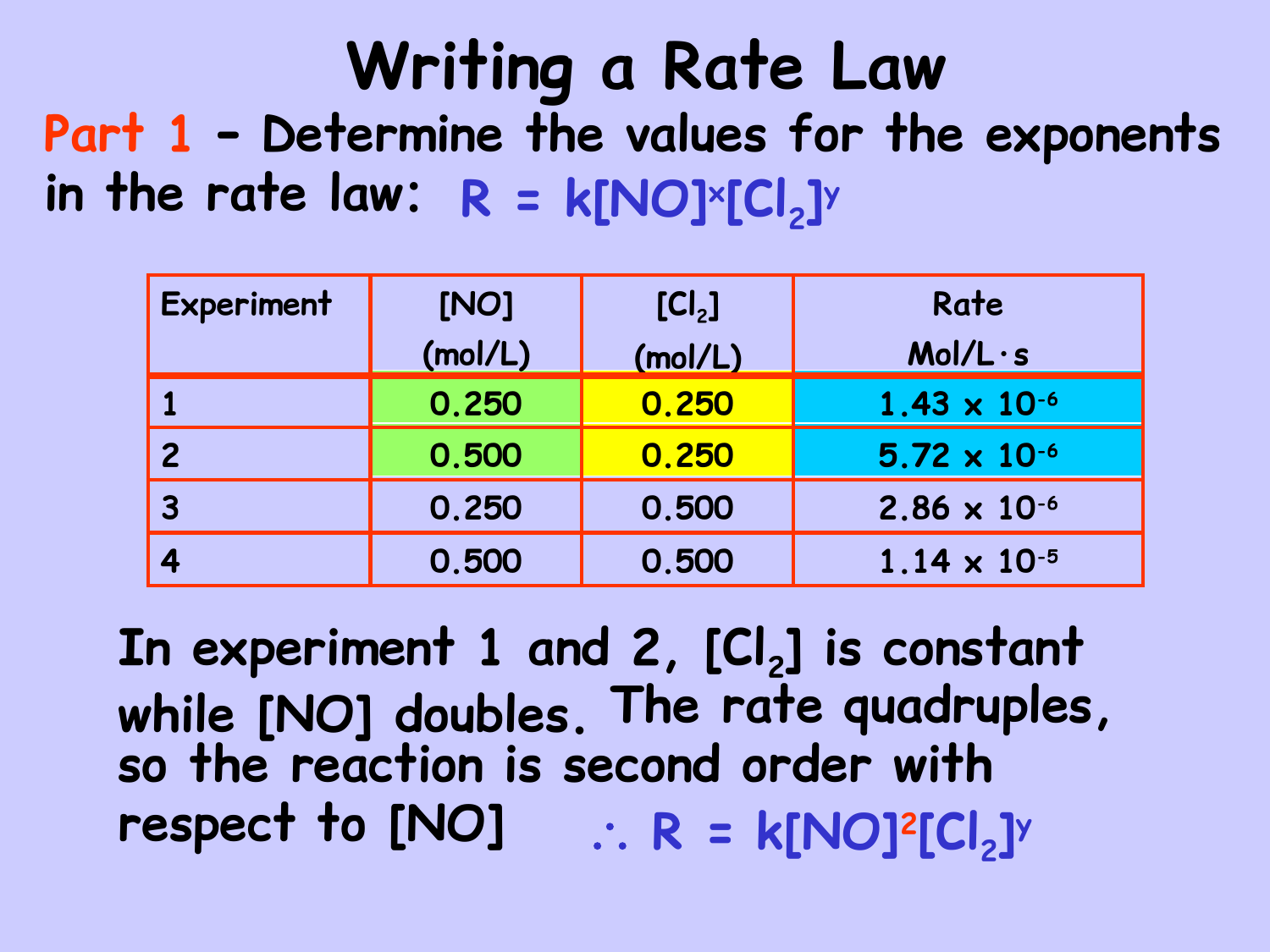

# Writing a Rate Law
Part 1 – Determine the values for the exponents in the rate law:
R = k[NO]x[Cl2]y
| Experiment | [NO] (mol/L) | [Cl2] (mol/L) | Rate Mol/L·s |
| --- | --- | --- | --- |
| 1 | 0.250 | 0.250 | 1.43 x 10-6 |
| 2 | 0.500 | 0.250 | 5.72 x 10-6 |
| 3 | 0.250 | 0.500 | 2.86 x 10-6 |
| 4 | 0.500 | 0.500 | 1.14 x 10-5 |

In experiment 1 and 2, [Cl2] is constant while [NO] doubles.
                       The rate quadruples, so the reaction is second order with respect to [NO]
∴ R = k[NO]2[Cl2]y